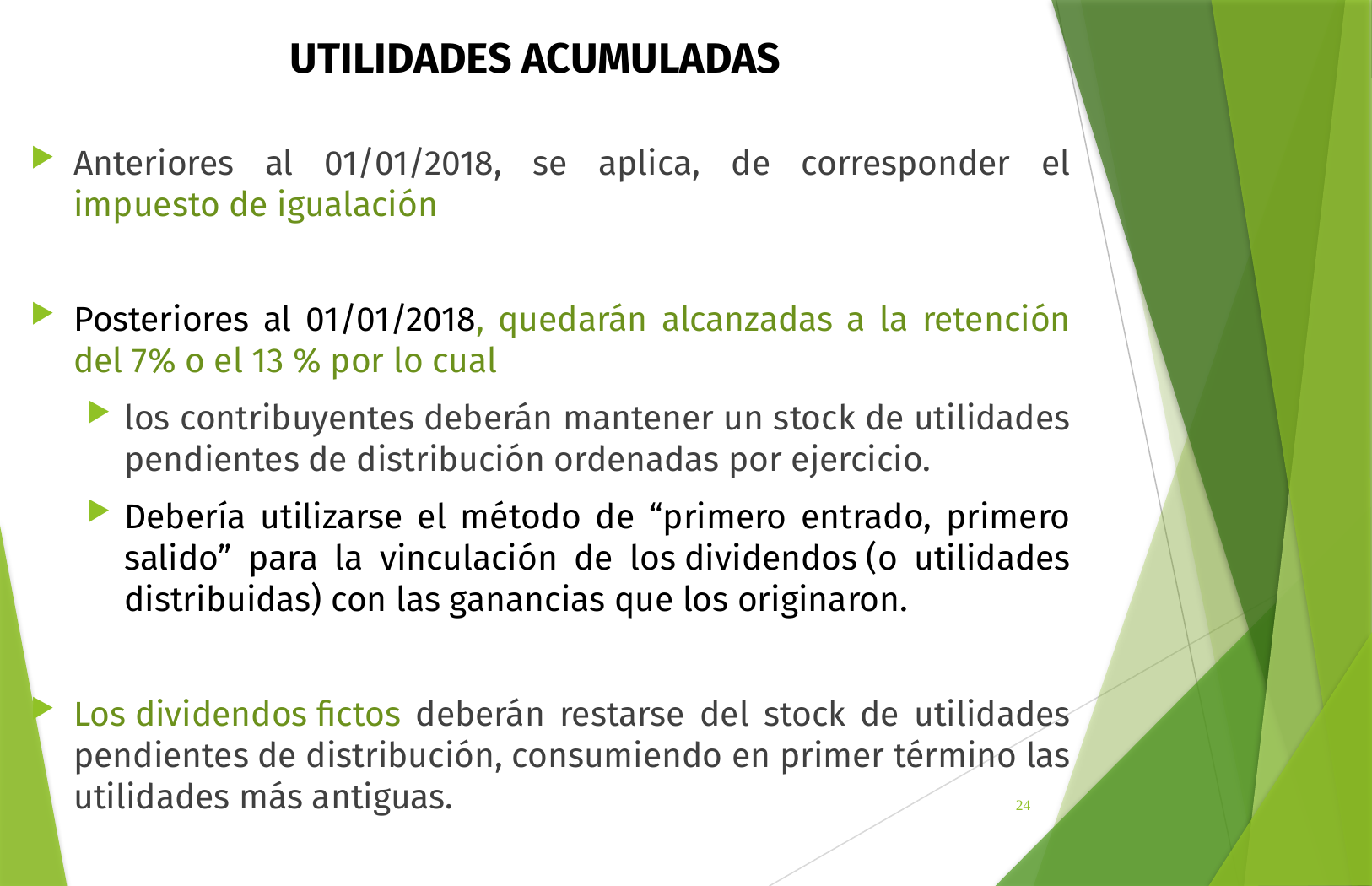

# UTILIDADES ACUMULADAS
Anteriores al 01/01/2018, se aplica, de corresponder el impuesto de igualación

Posteriores al 01/01/2018, quedarán alcanzadas a la retención del 7% o el 13 % por lo cual
los contribuyentes deberán mantener un stock de utilidades pendientes de distribución ordenadas por ejercicio.
Debería utilizarse el método de “primero entrado, primero salido” para la vinculación de los dividendos (o utilidades distribuidas) con las ganancias que los originaron.

Los dividendos fictos deberán restarse del stock de utilidades pendientes de distribución, consumiendo en primer término las utilidades más antiguas.

24